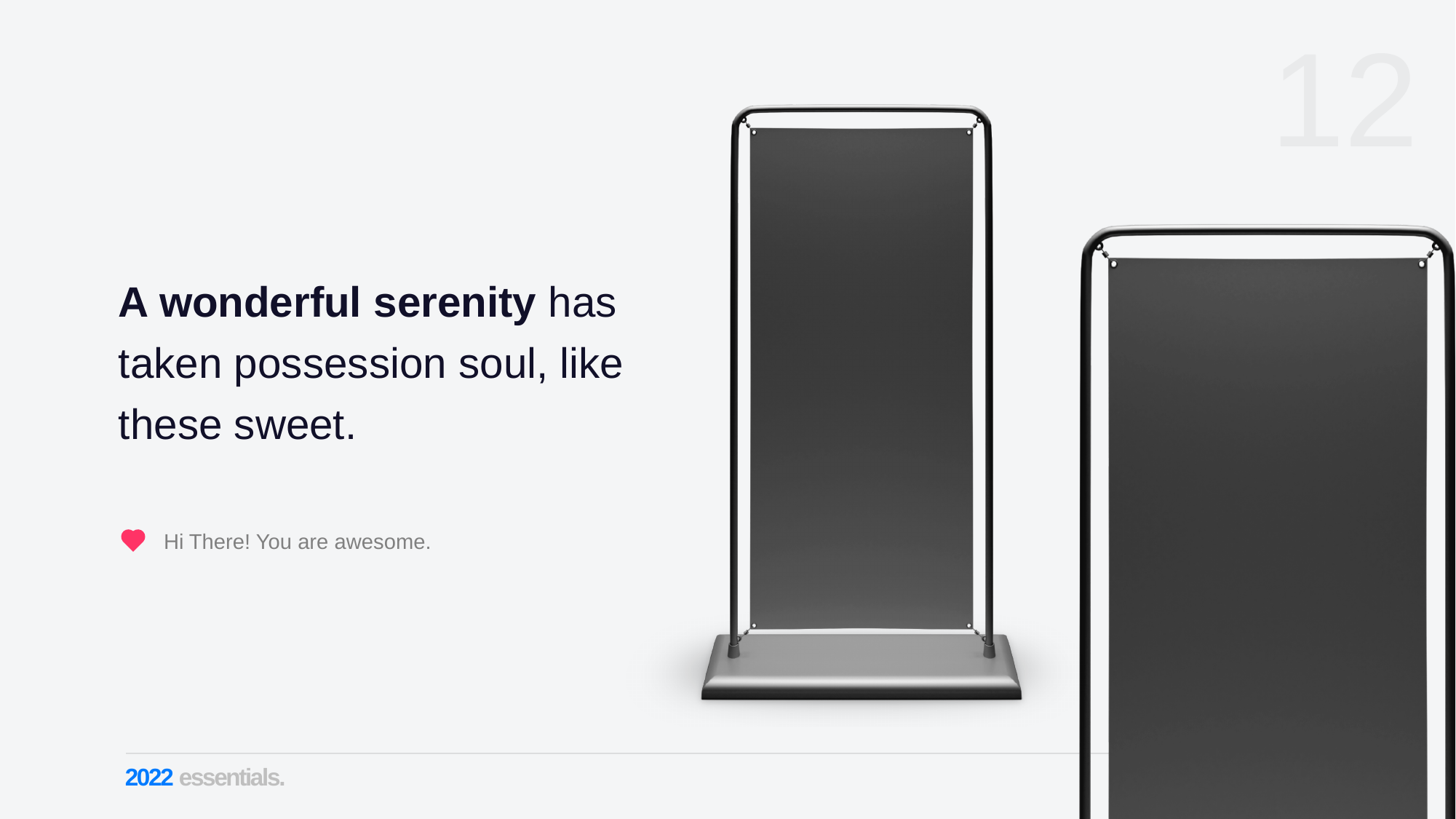

A wonderful serenity has taken possession soul, like these sweet.
Hi There! You are awesome.